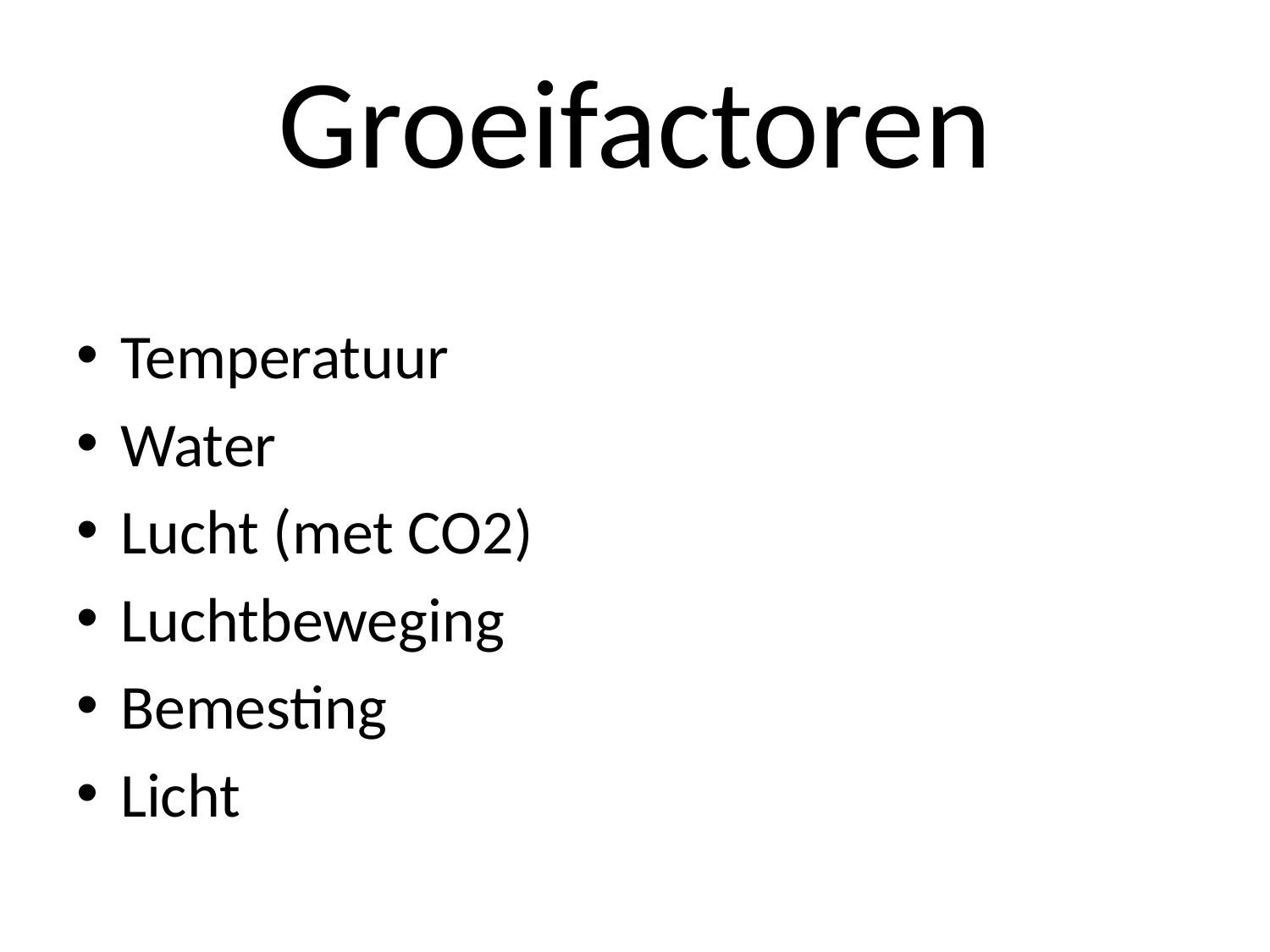

# Groeifactoren

Temperatuur
Water
Lucht (met CO2)
Luchtbeweging
Bemesting
Licht